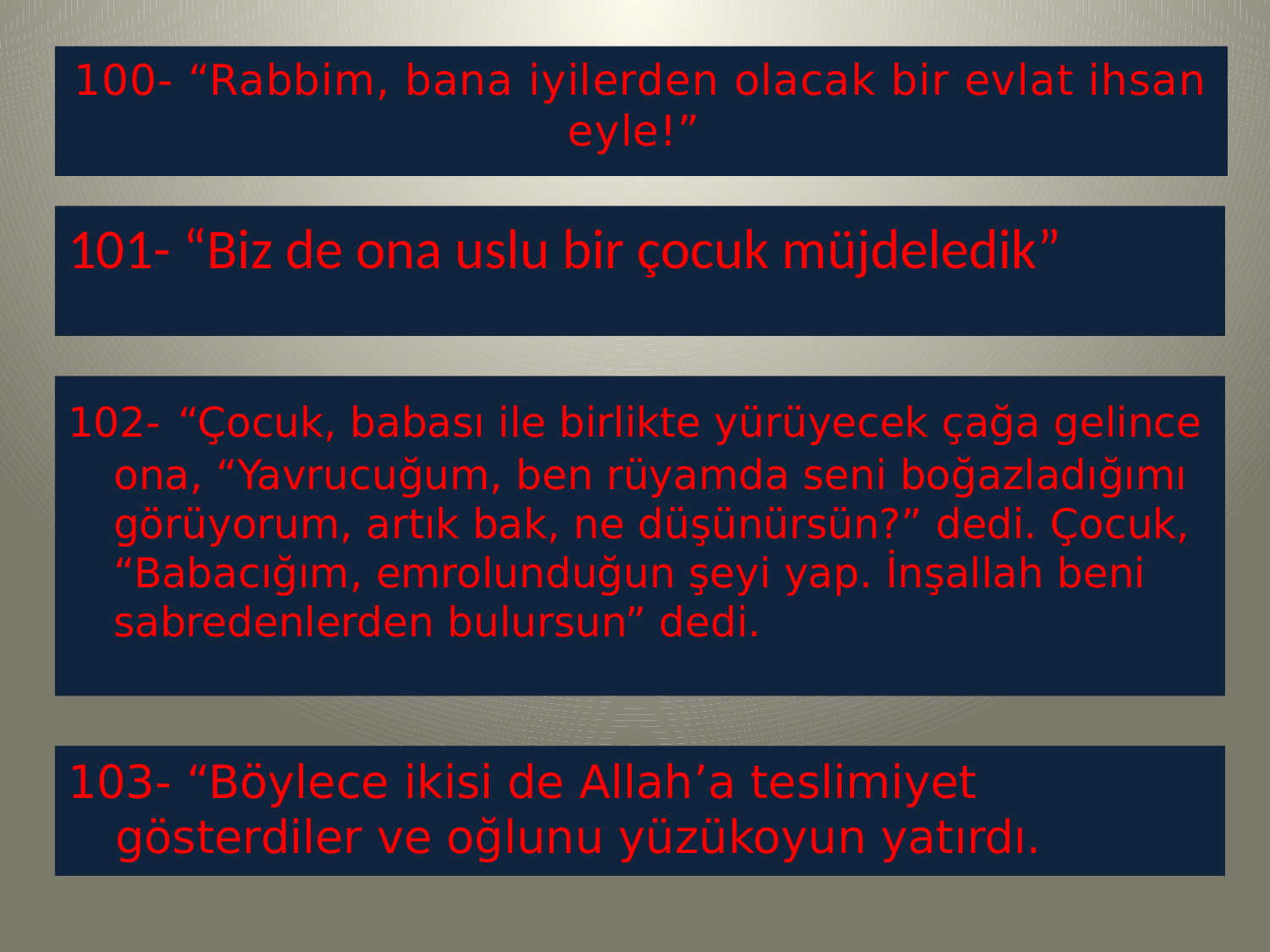

100- “Rabbim, bana iyilerden olacak bir evlat ihsan eyle!”
101- “Biz de ona uslu bir çocuk müjdeledik”
102- “Çocuk, babası ile birlikte yürüyecek çağa gelince ona, “Yavrucuğum, ben rüyamda seni boğazladığımı görüyorum, artık bak, ne düşünürsün?” dedi. Çocuk, “Babacığım, emrolunduğun şeyi yap. İnşallah beni sabredenlerden bulursun” dedi.
103- “Böylece ikisi de Allah’a teslimiyet gösterdiler ve oğlunu yüzükoyun yatırdı.